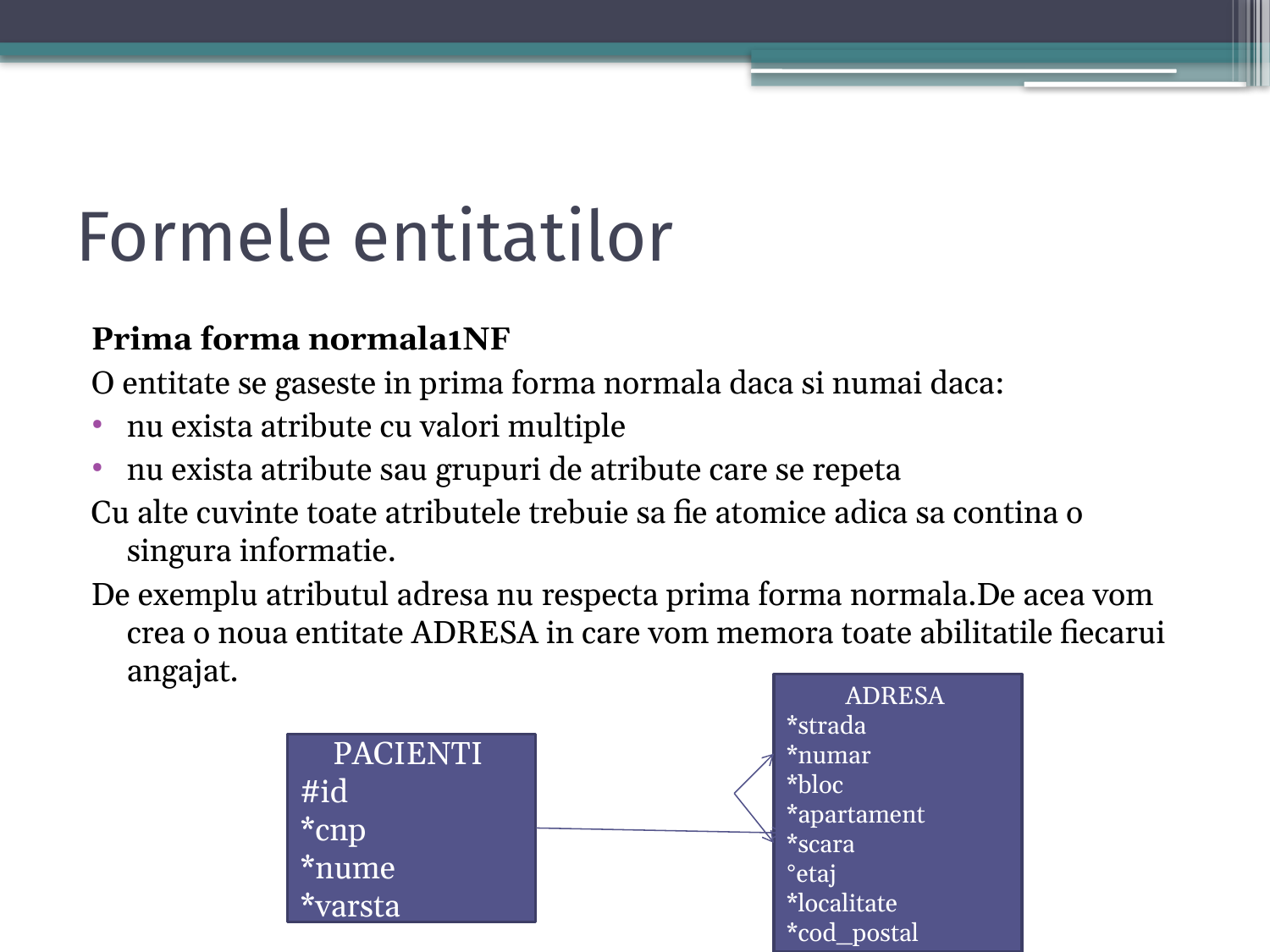

# Formele entitatilor
Prima forma normala1NF
O entitate se gaseste in prima forma normala daca si numai daca:
nu exista atribute cu valori multiple
nu exista atribute sau grupuri de atribute care se repeta
Cu alte cuvinte toate atributele trebuie sa fie atomice adica sa contina o singura informatie.
De exemplu atributul adresa nu respecta prima forma normala.De acea vom crea o noua entitate ADRESA in care vom memora toate abilitatile fiecarui angajat.

ADRESA
*strada
*numar
*bloc
*apartament
*scara
°etaj
*localitate
*cod_postal
PACIENTI
#id
*cnp
*nume
*varsta